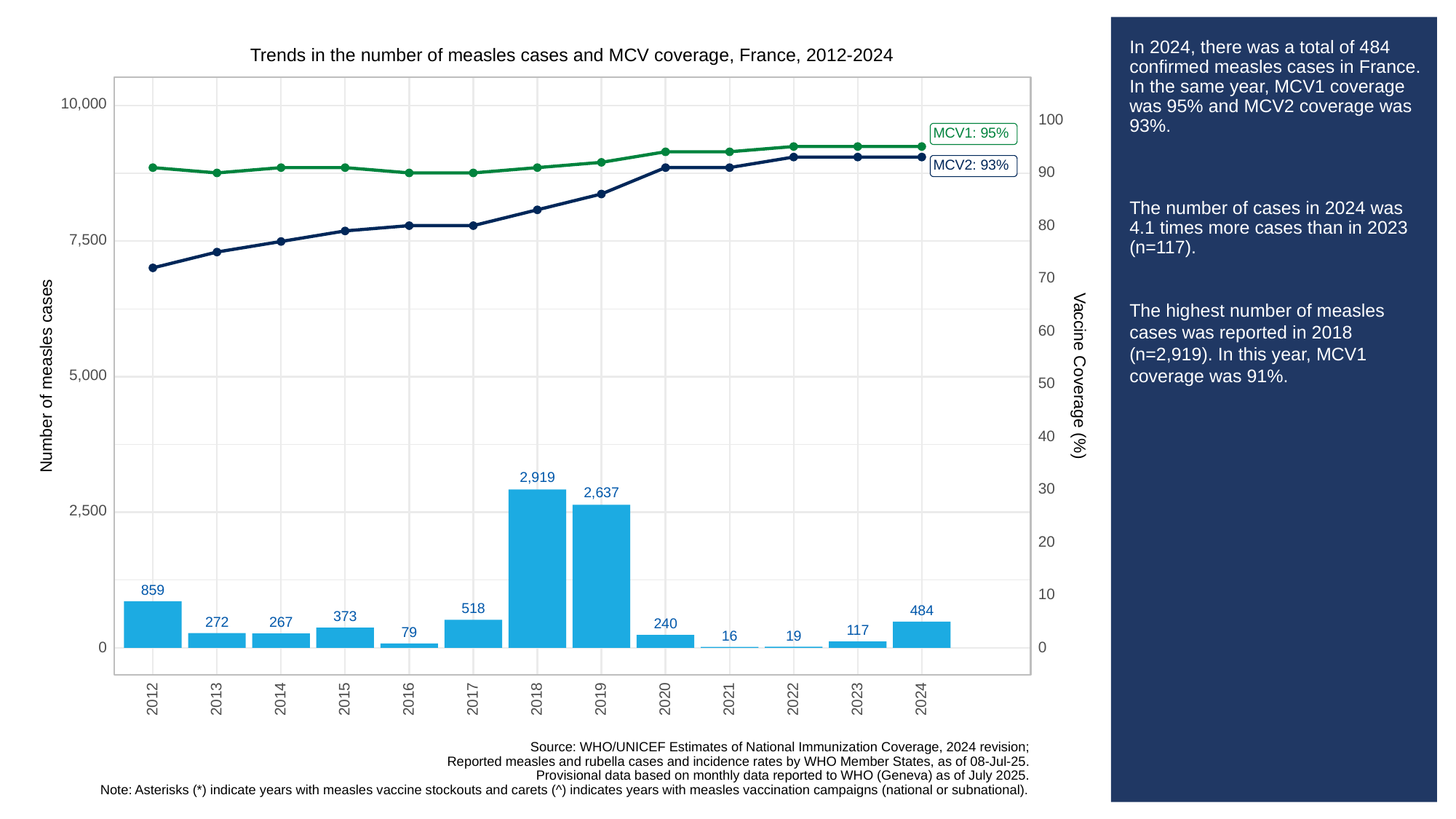

# In 2024, there was a total of 484 confirmed measles cases in France. In the same year, MCV1 coverage was 95% and MCV2 coverage was 93%.

The number of cases in 2024 was 4.1 times more cases than in 2023 (n=117).

The highest number of measles cases was reported in 2018 (n=2,919). In this year, MCV1 coverage was 91%.

Trends in the number of measles cases and MCV coverage, France, 2012-2024

10,000

100

MCV1: 95%

MCV2: 93%

90

80

7,500

70

60
Vaccine Coverage (%)
5,000
Number of measles cases

50
40

2,919
30
2,637

2,500

20

859
10

518
484
373
272
267
240

117

79
19
16

0
0

2013
2023
2012
2014
2015
2016
2017
2018
2019
2020
2021
2022
2024
Source: WHO/UNICEF Estimates of National Immunization Coverage, 2024 revision;
Reported measles and rubella cases and incidence rates by WHO Member States, as of 08-Jul-25.
Provisional data based on monthly data reported to WHO (Geneva) as of July 2025.
Note: Asterisks (*) indicate years with measles vaccine stockouts and carets (^) indicates years with measles vaccination campaigns (national or subnational).